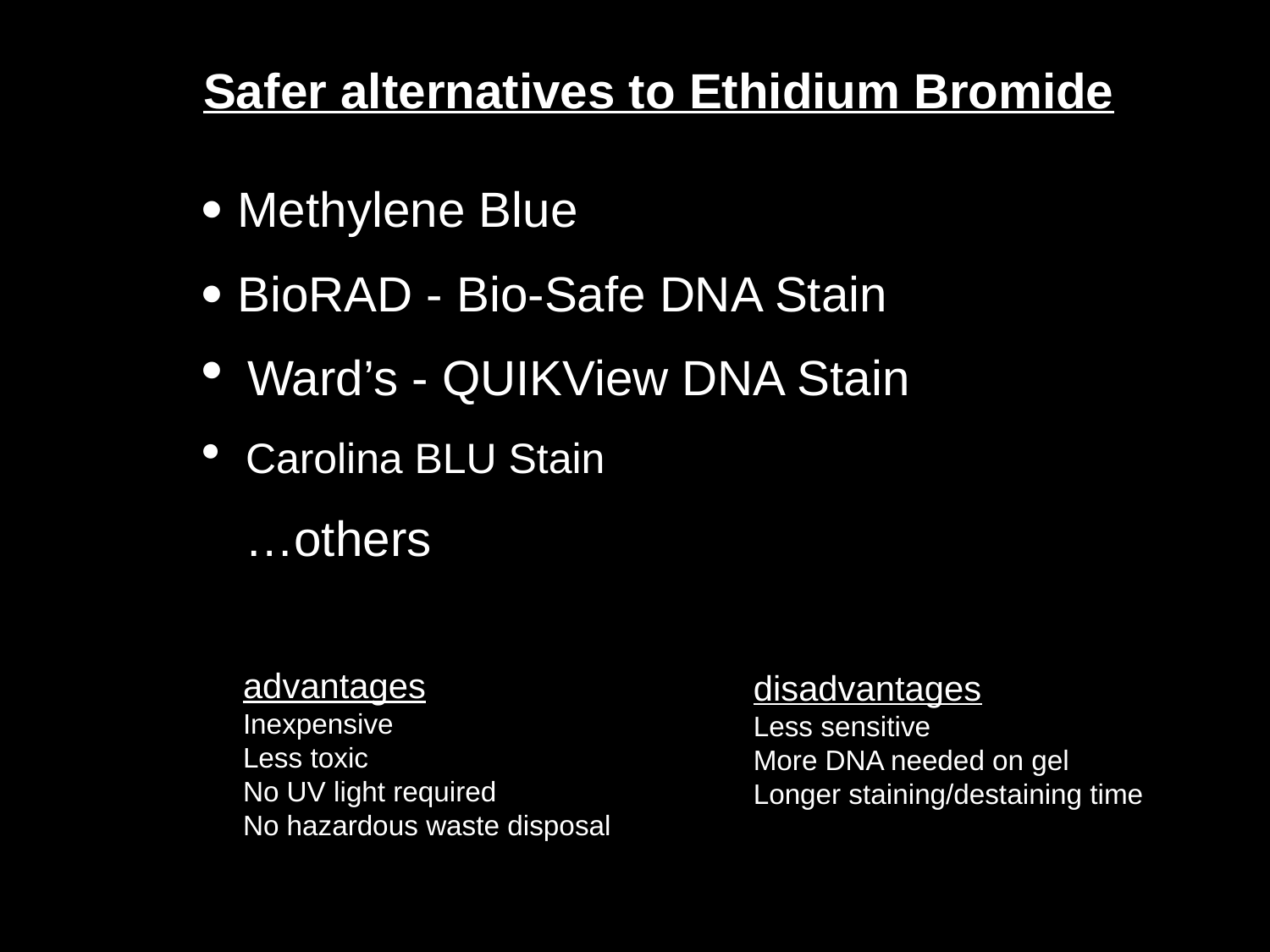

Safer alternatives to Ethidium Bromide

• Methylene Blue

• BioRAD - Bio-Safe DNA Stain

 Ward’s - QUIKView DNA Stain

 Carolina BLU Stain

   …others
advantages
Inexpensive
Less toxic
No UV light required
No hazardous waste disposal
disadvantages
Less sensitive
More DNA needed on gel
Longer staining/destaining time